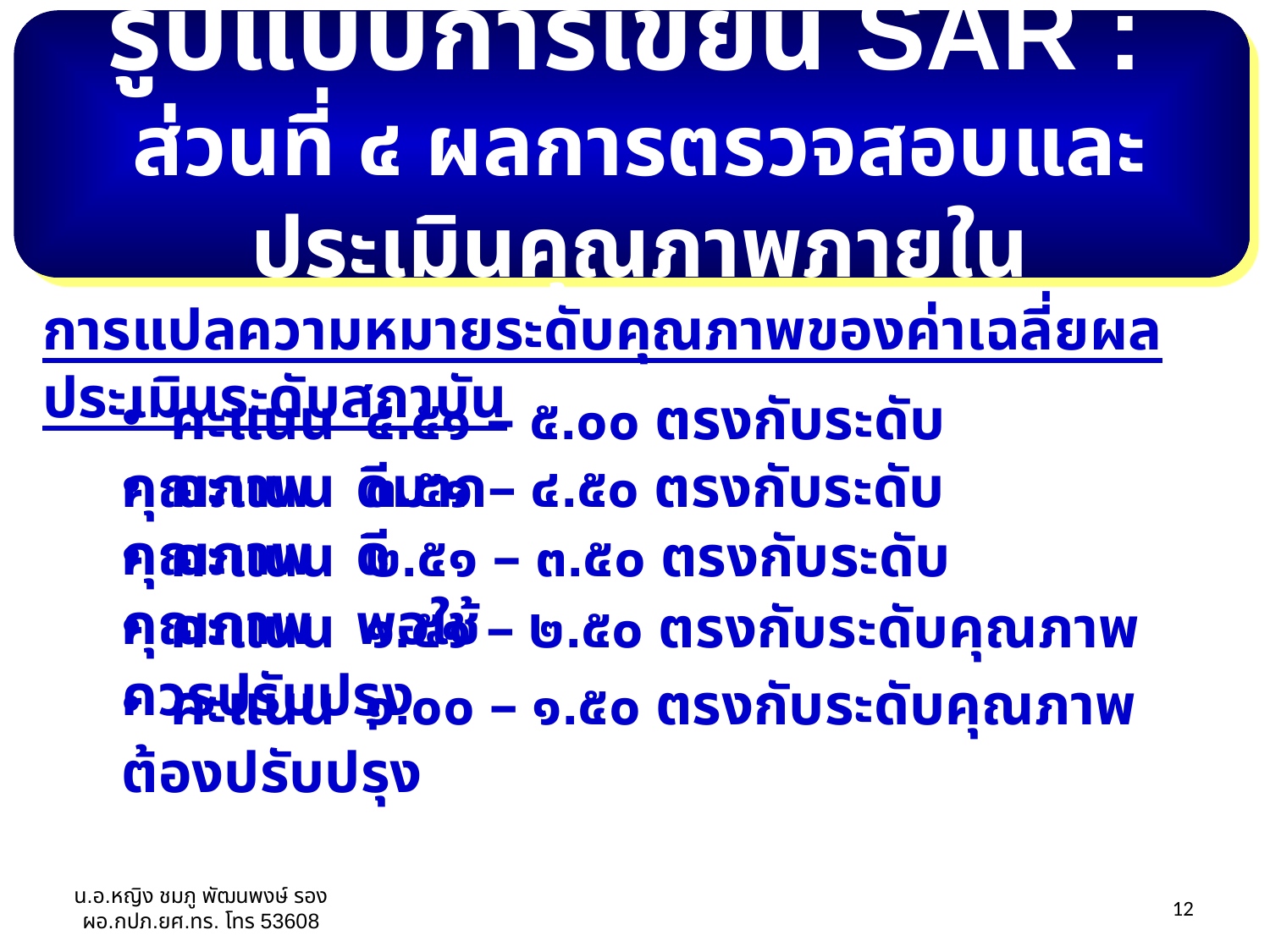

รูปแบบการเขียน SAR :
ส่วนที่ ๔ ผลการตรวจสอบและประเมินคุณภาพภายใน
การแปลความหมายระดับคุณภาพของค่าเฉลี่ยผลประเมินระดับสถาบัน
  คะแนน  ๔.๕๑ – ๕.๐๐ ตรงกับระดับคุณภาพ   ดีมาก
  คะแนน  ๓.๕๑ – ๔.๕๐ ตรงกับระดับคุณภาพ   ดี
  คะแนน  ๒.๕๑ – ๓.๕๐ ตรงกับระดับคุณภาพ   พอใช้
  คะแนน  ๑.๕๑ – ๒.๕๐ ตรงกับระดับคุณภาพ   ควรปรับปรุง
  คะแนน  ๑.๐๐ – ๑.๕๐ ตรงกับระดับคุณภาพ   ต้องปรับปรุง
น.อ.หญิง ชมภู พัฒนพงษ์ รอง ผอ.กปภ.ยศ.ทร. โทร 53608
26/03/55
12